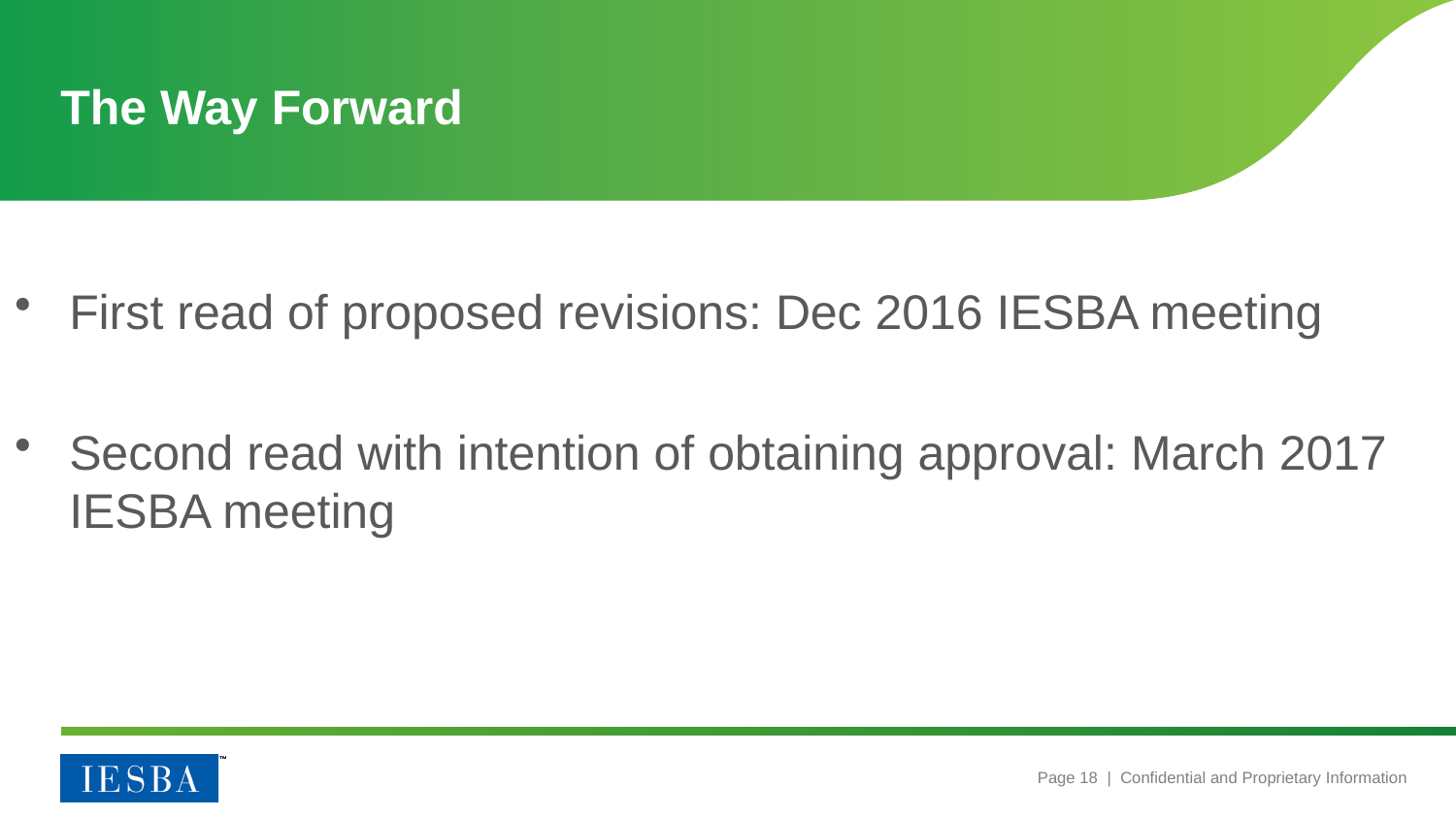

# The Way Forward

First read of proposed revisions: Dec 2016 IESBA meeting

Second read with intention of obtaining approval: March 2017 IESBA meeting